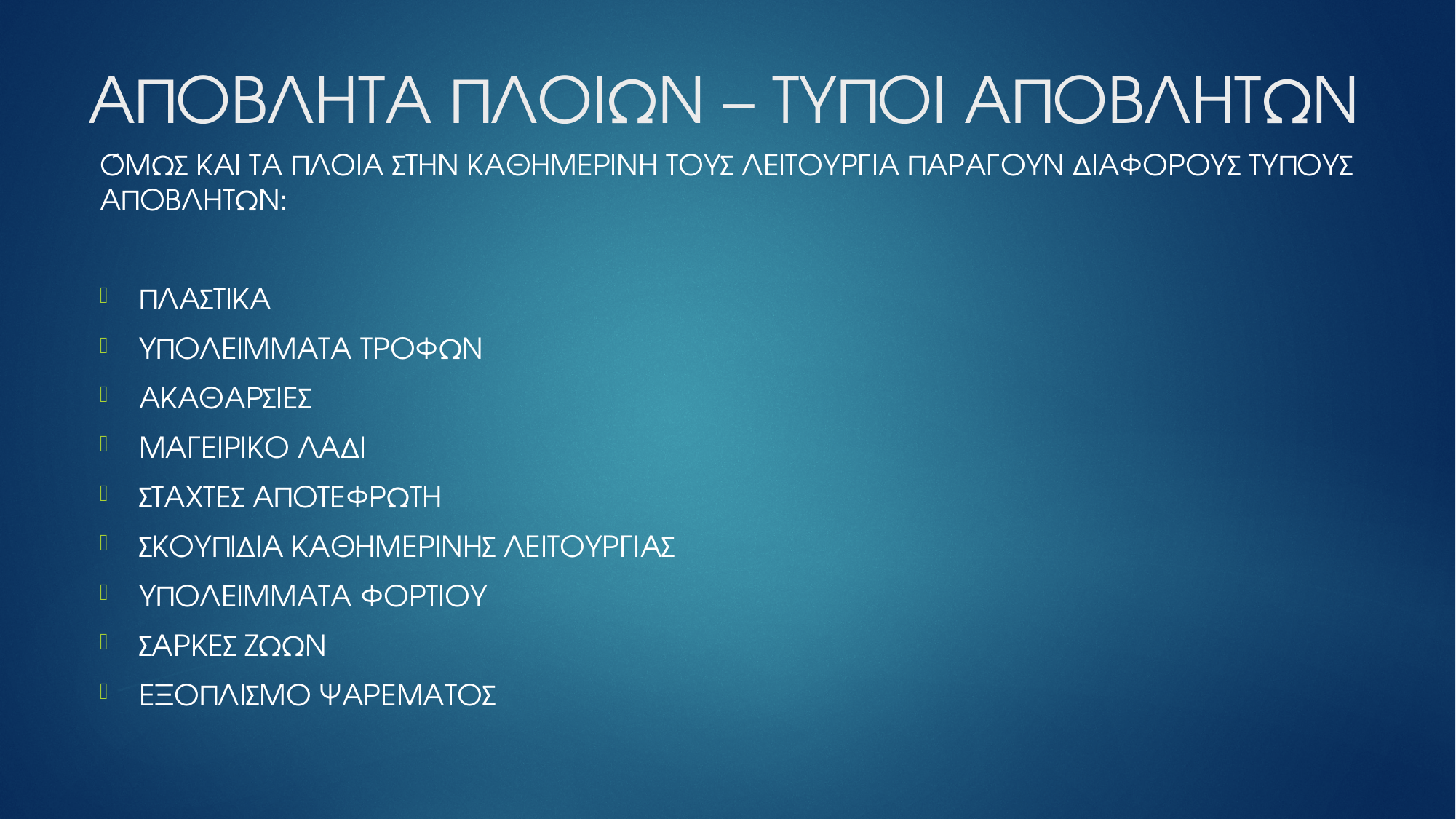

# ΑΠΟΒΛΗΤΑ ΠΛΟΙΩΝ – ΤΥΠΟΙ ΑΠΟΒΛΗΤΩΝ
ΌΜΩΣ ΚΑΙ ΤΑ ΠΛΟΙΑ ΣΤΗΝ ΚΑΘΗΜΕΡΙΝΗ ΤΟΥΣ ΛΕΙΤΟΥΡΓΙΑ ΠΑΡΑΓΟΥΝ ΔΙΑΦΟΡΟΥΣ ΤΥΠΟΥΣ ΑΠΟΒΛΗΤΩΝ:

ΠΛΑΣΤΙΚΑ
ΥΠΟΛΕΙΜΜΑΤΑ ΤΡΟΦΩΝ
ΑΚΑΘΑΡΣΙΕΣ
ΜΑΓΕΙΡΙΚΟ ΛΑΔΙ
ΣΤΑΧΤΕΣ ΑΠΟΤΕΦΡΩΤΗ
ΣΚΟΥΠΙΔΙΑ ΚΑΘΗΜΕΡΙΝΗΣ ΛΕΙΤΟΥΡΓΙΑΣ
ΥΠΟΛΕΙΜΜΑΤΑ ΦΟΡΤΙΟΥ
ΣΑΡΚΕΣ ΖΩΩΝ
ΕΞΟΠΛΙΣΜΟ ΨΑΡΕΜΑΤΟΣ